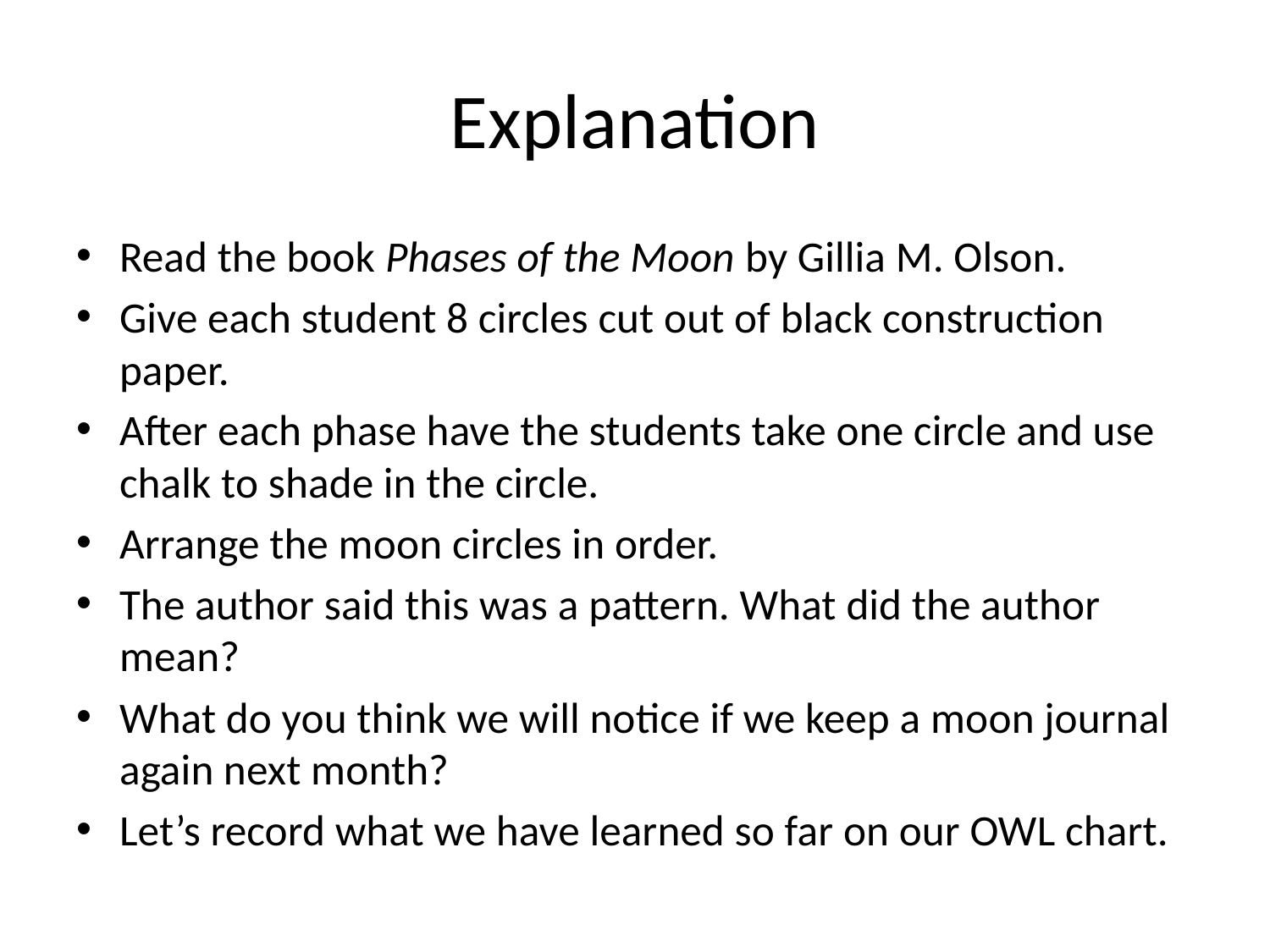

# Explanation
Read the book Phases of the Moon by Gillia M. Olson.
Give each student 8 circles cut out of black construction paper.
After each phase have the students take one circle and use chalk to shade in the circle.
Arrange the moon circles in order.
The author said this was a pattern. What did the author mean?
What do you think we will notice if we keep a moon journal again next month?
Let’s record what we have learned so far on our OWL chart.